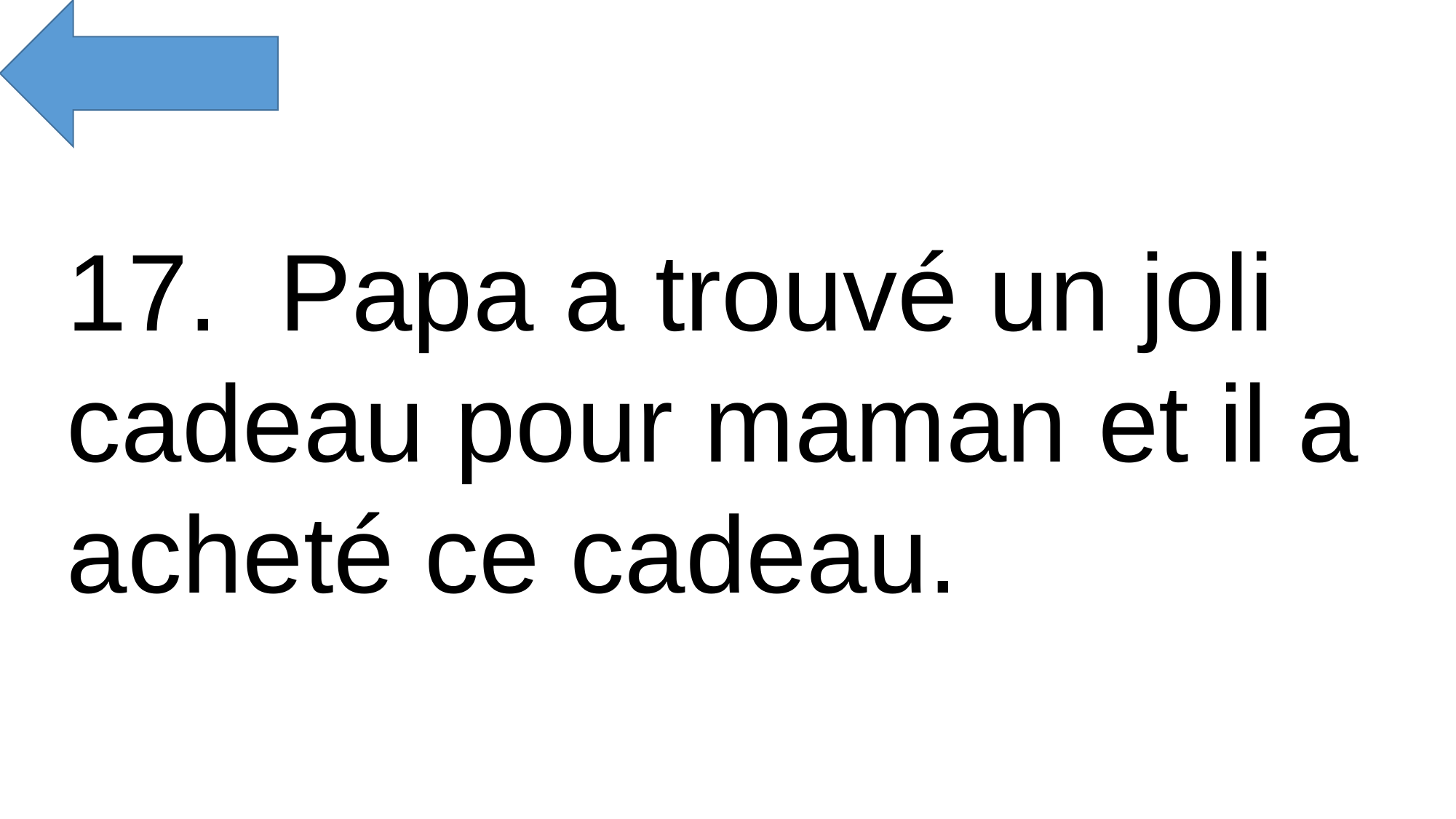

17.  Papa a trouvé un joli cadeau pour maman et il a acheté ce cadeau.